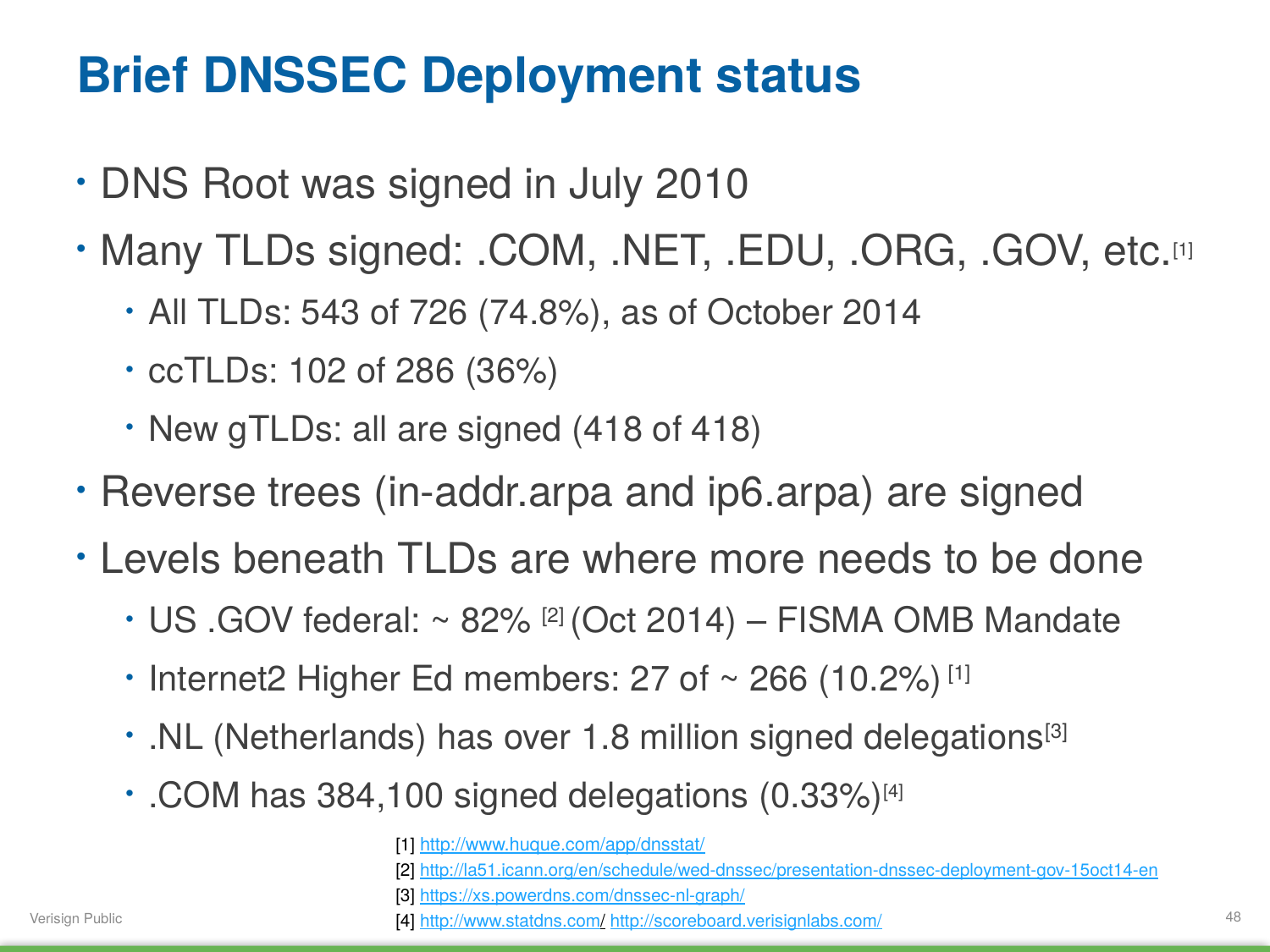

# Brief DNSSEC Deployment status
DNS Root was signed in July 2010
Many TLDs signed: .COM, .NET, .EDU, .ORG, .GOV, etc.[1]
All TLDs: 543 of 726 (74.8%), as of October 2014
ccTLDs: 102 of 286 (36%)
New gTLDs: all are signed (418 of 418)
Reverse trees (in-addr.arpa and ip6.arpa) are signed
Levels beneath TLDs are where more needs to be done
US .GOV federal: ~ 82% [2] (Oct 2014) – FISMA OMB Mandate
Internet2 Higher Ed members: 27 of ~ 266 (10.2%) [1]
.NL (Netherlands) has over 1.8 million signed delegations[3]
.COM has 384,100 signed delegations (0.33%)[4]
[1] http://www.huque.com/app/dnsstat/
[2] http://la51.icann.org/en/schedule/wed-dnssec/presentation-dnssec-deployment-gov-15oct14-en
[3] https://xs.powerdns.com/dnssec-nl-graph/
[4] http://www.statdns.com/ http://scoreboard.verisignlabs.com/
48